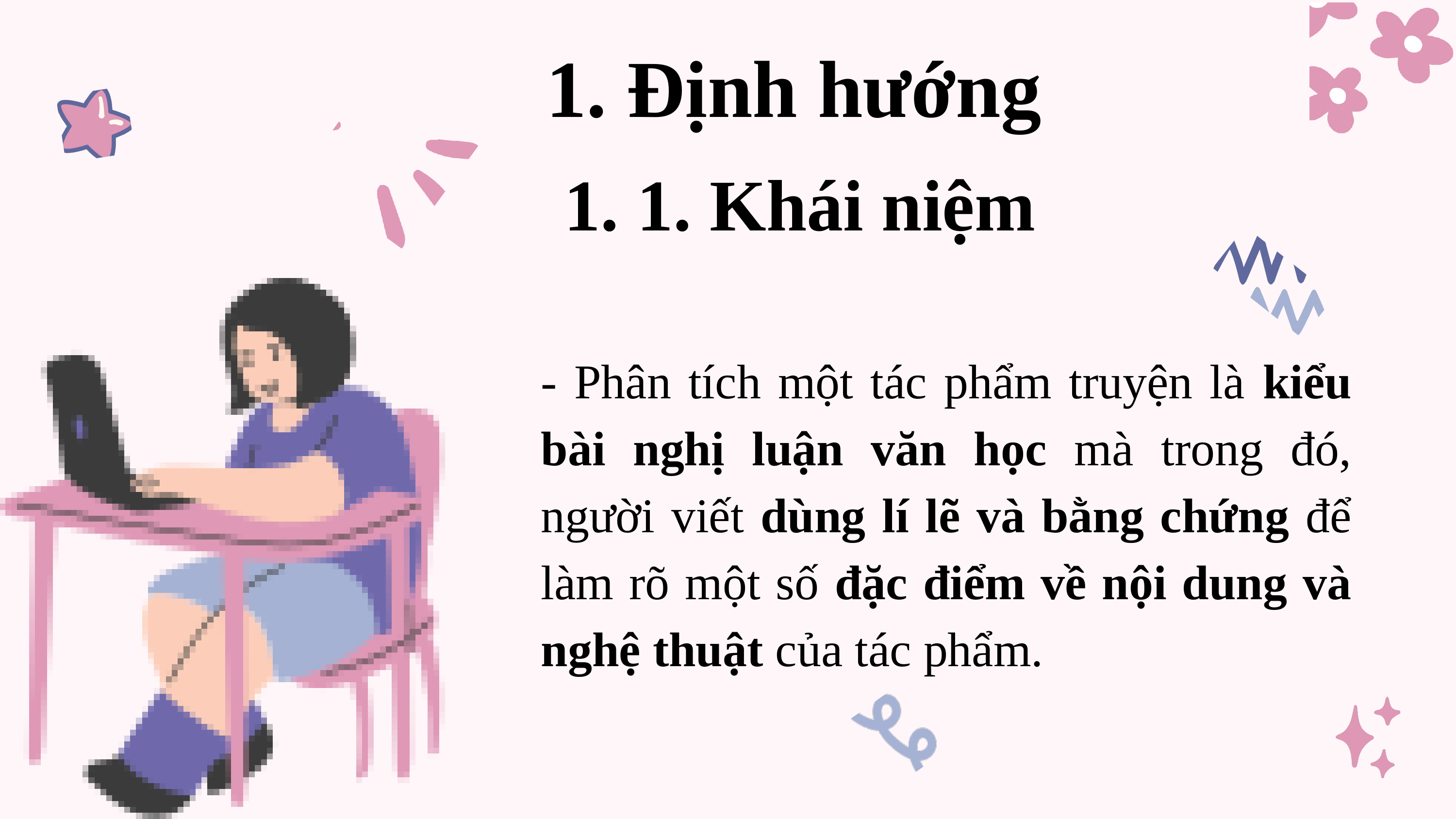

1. Định hướng

1. 1. Khái niệm

- Phân tích một tác phẩm truyện là kiểu bài nghị luận văn học mà trong đó, người viết dùng lí lẽ và bằng chứng để làm rõ một số đặc điểm về nội dung và nghệ thuật của tác phẩm.